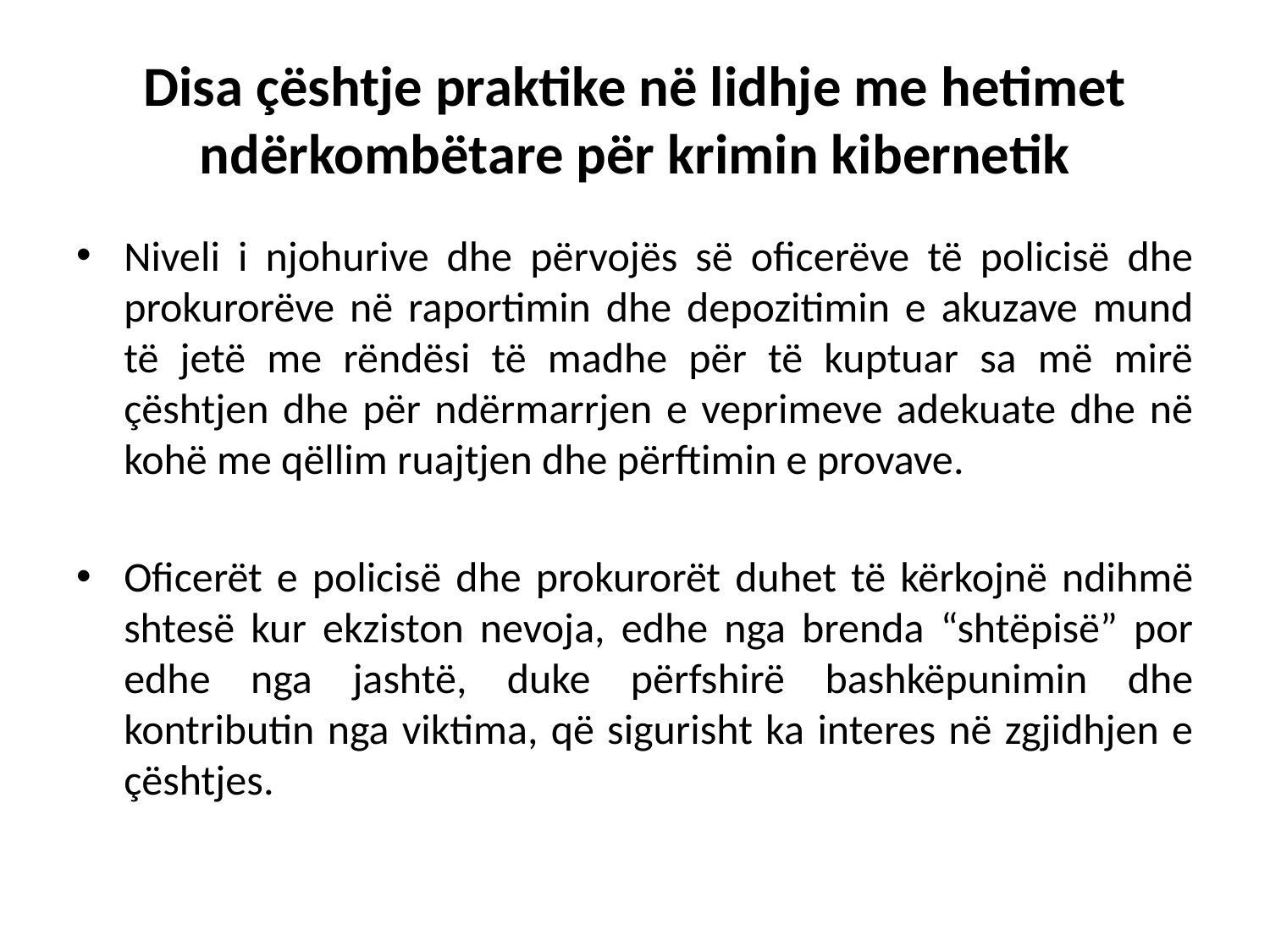

# Disa çështje praktike në lidhje me hetimet ndërkombëtare për krimin kibernetik
Niveli i njohurive dhe përvojës së oficerëve të policisë dhe prokurorëve në raportimin dhe depozitimin e akuzave mund të jetë me rëndësi të madhe për të kuptuar sa më mirë çështjen dhe për ndërmarrjen e veprimeve adekuate dhe në kohë me qëllim ruajtjen dhe përftimin e provave.

Oficerët e policisë dhe prokurorët duhet të kërkojnë ndihmë shtesë kur ekziston nevoja, edhe nga brenda “shtëpisë” por edhe nga jashtë, duke përfshirë bashkëpunimin dhe kontributin nga viktima, që sigurisht ka interes në zgjidhjen e çështjes.